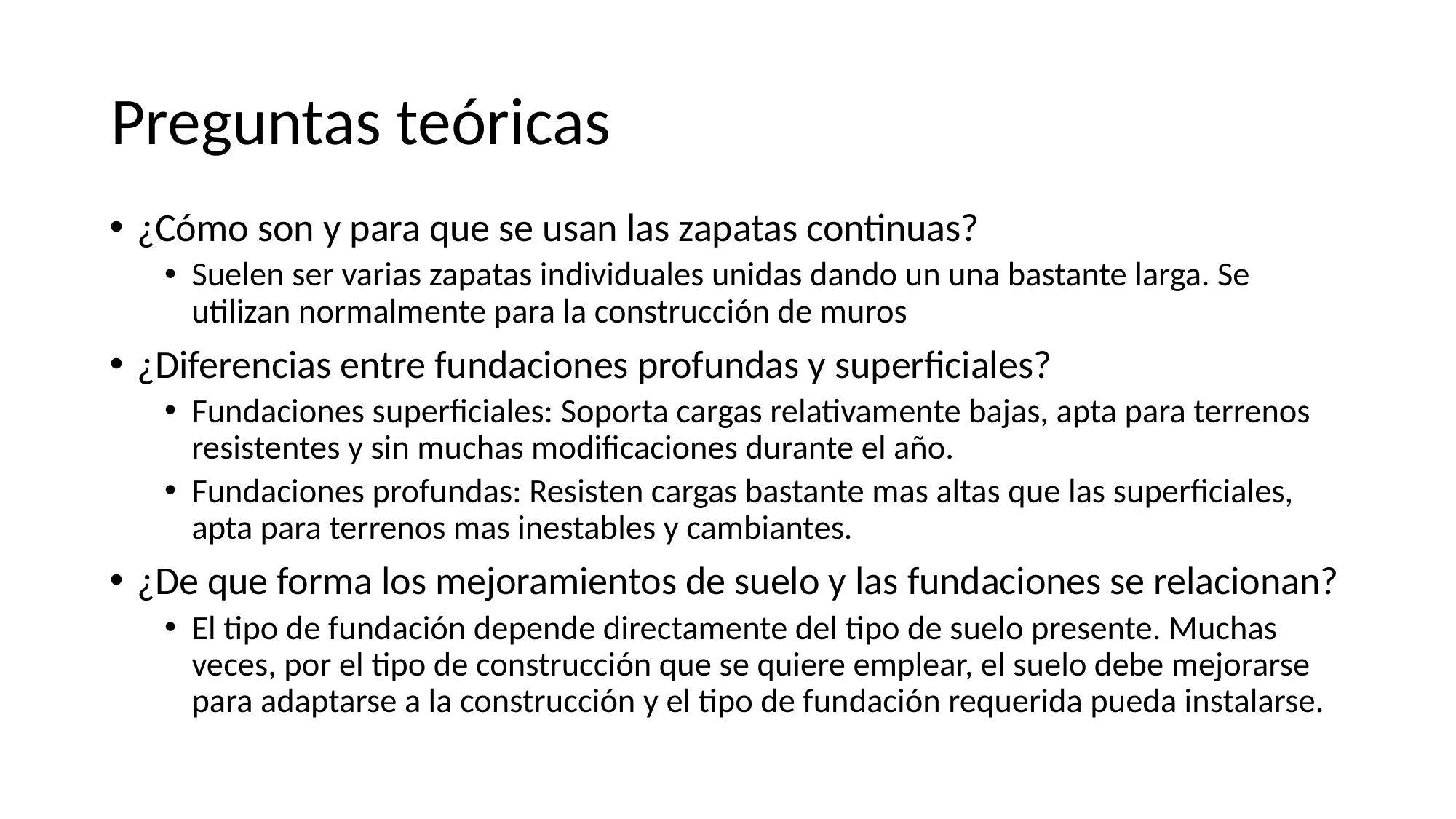

# Preguntas teóricas
¿Cómo son y para que se usan las zapatas continuas?
Suelen ser varias zapatas individuales unidas dando un una bastante larga. Se utilizan normalmente para la construcción de muros
¿Diferencias entre fundaciones profundas y superficiales?
Fundaciones superficiales: Soporta cargas relativamente bajas, apta para terrenos resistentes y sin muchas modificaciones durante el año.
Fundaciones profundas: Resisten cargas bastante mas altas que las superficiales, apta para terrenos mas inestables y cambiantes.
¿De que forma los mejoramientos de suelo y las fundaciones se relacionan?
El tipo de fundación depende directamente del tipo de suelo presente. Muchas veces, por el tipo de construcción que se quiere emplear, el suelo debe mejorarse para adaptarse a la construcción y el tipo de fundación requerida pueda instalarse.